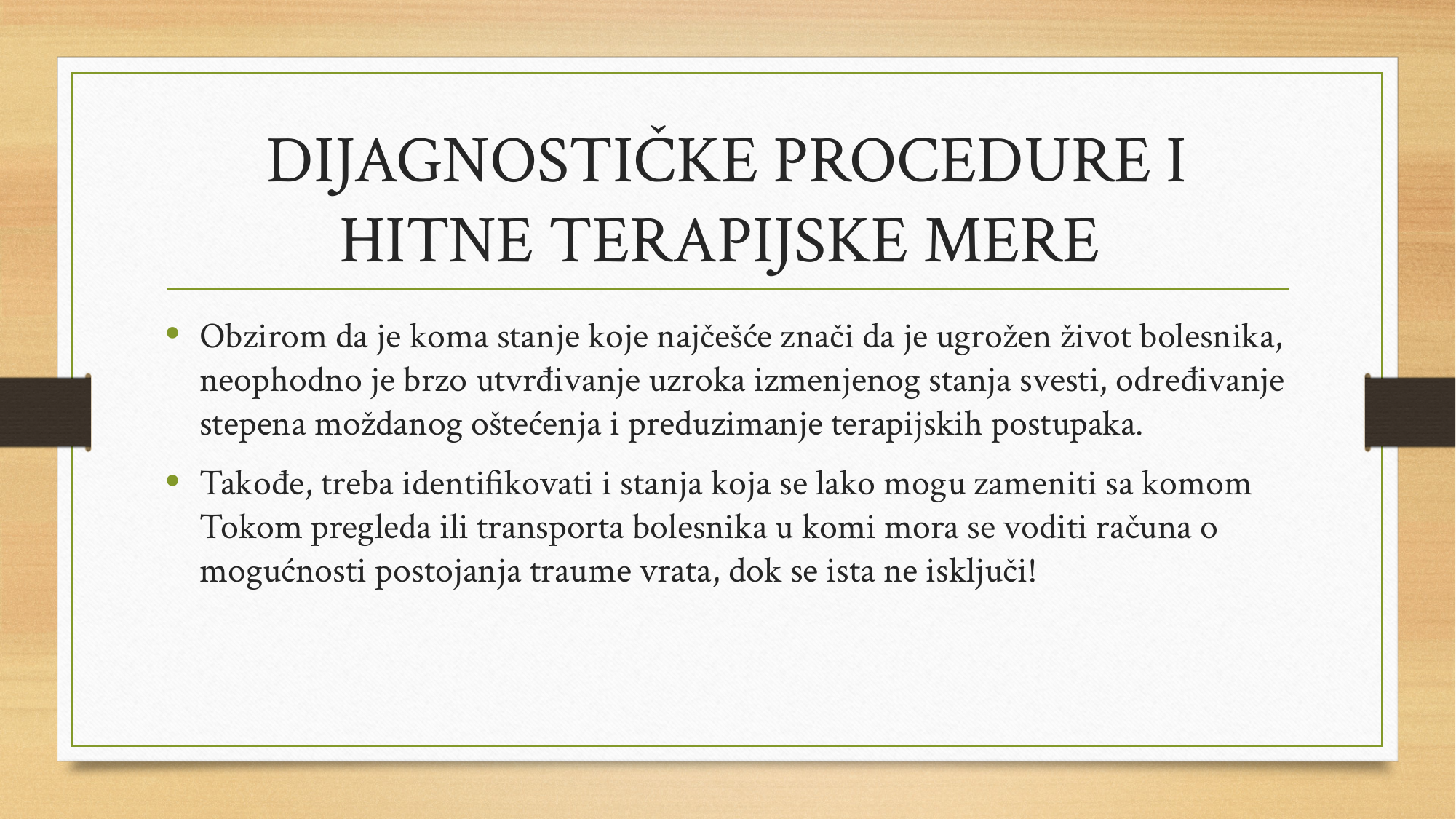

# DIJAGNOSTIČKE PROCEDURE I HITNE TERAPIJSKE MERE
Obzirom da je koma stanje koje najčešće znači da je ugrožen život bolesnika, neophodno je brzo utvrđivanje uzroka izmenjenog stanja svesti, određivanje stepena moždanog oštećenja i preduzimanje terapijskih postupaka.
Takođe, treba identifikovati i stanja koja se lako mogu zameniti sa komom Tokom pregleda ili transporta bolesnika u komi mora se voditi računa o mogućnosti postojanja traume vrata, dok se ista ne isključi!